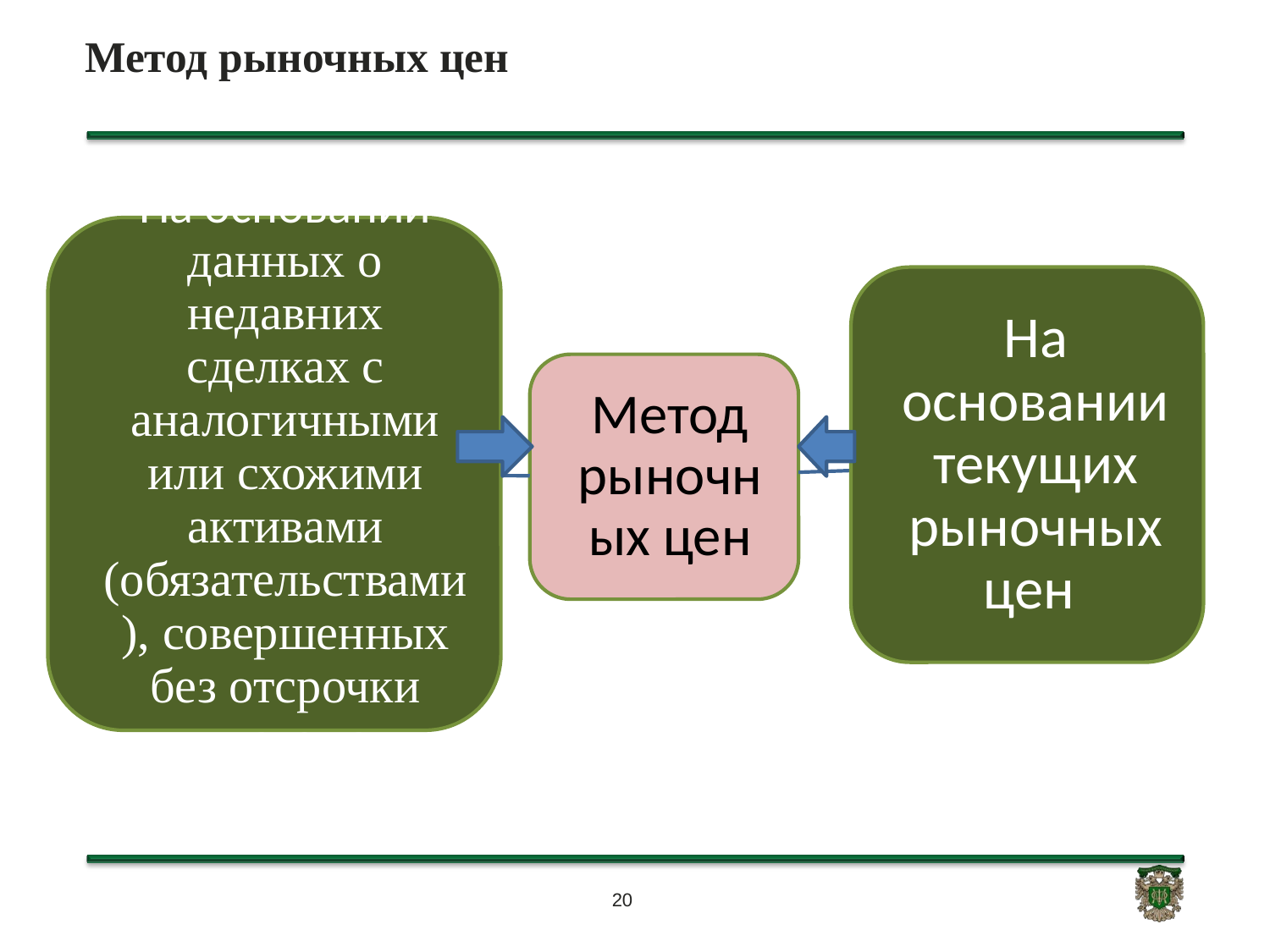

# Метод рыночных цен
Метод рыночных цен
На основании данных о недавних сделках с аналогичными или схожими активами (обязательствами), совершенных без отсрочки платежа
На основании текущих рыночных цен

20